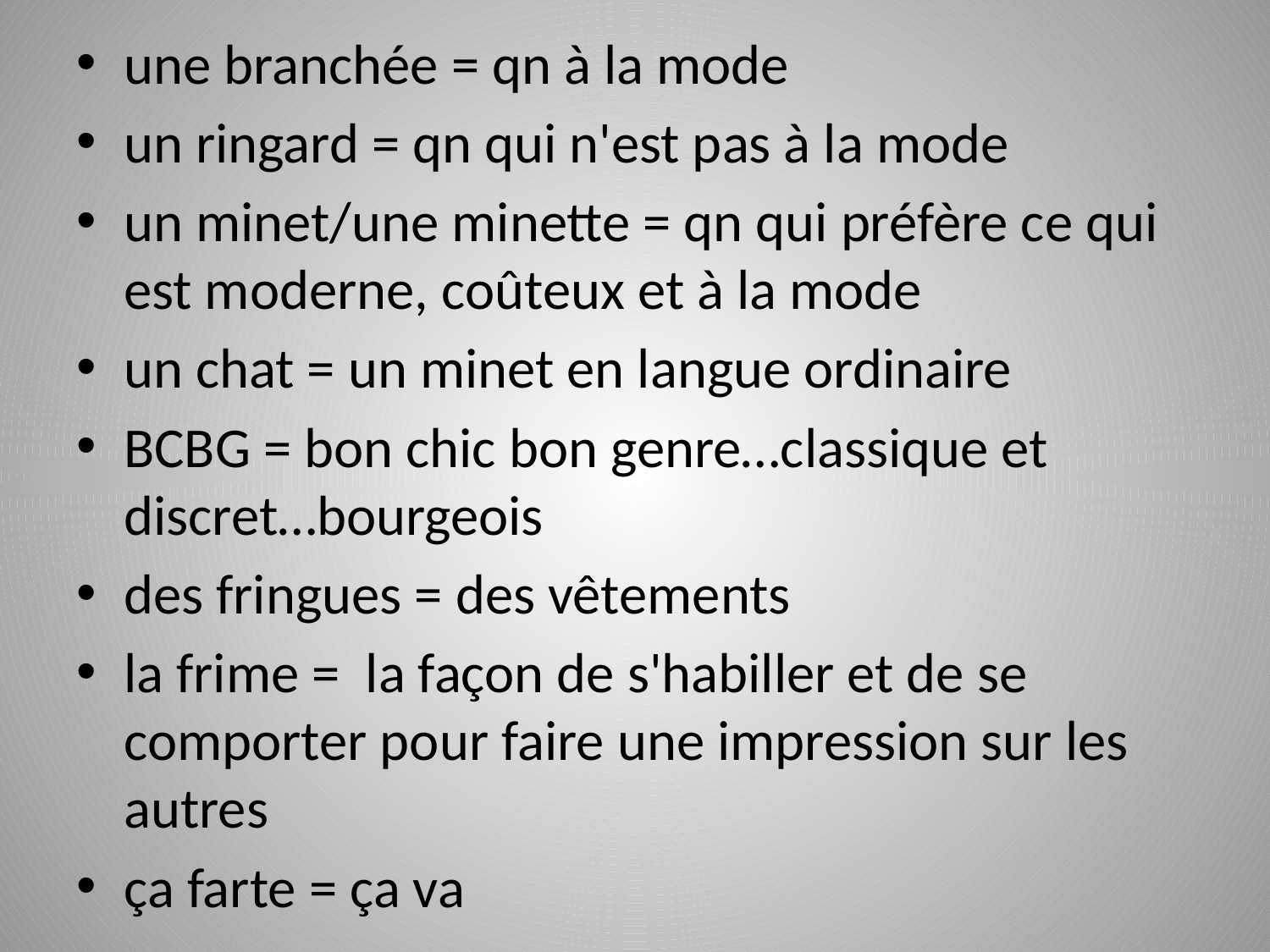

une branchée = qn à la mode
un ringard = qn qui n'est pas à la mode
un minet/une minette = qn qui préfère ce qui est moderne, coûteux et à la mode
un chat = un minet en langue ordinaire
BCBG = bon chic bon genre…classique et discret…bourgeois
des fringues = des vêtements
la frime =  la façon de s'habiller et de se comporter pour faire une impression sur les autres
ça farte = ça va